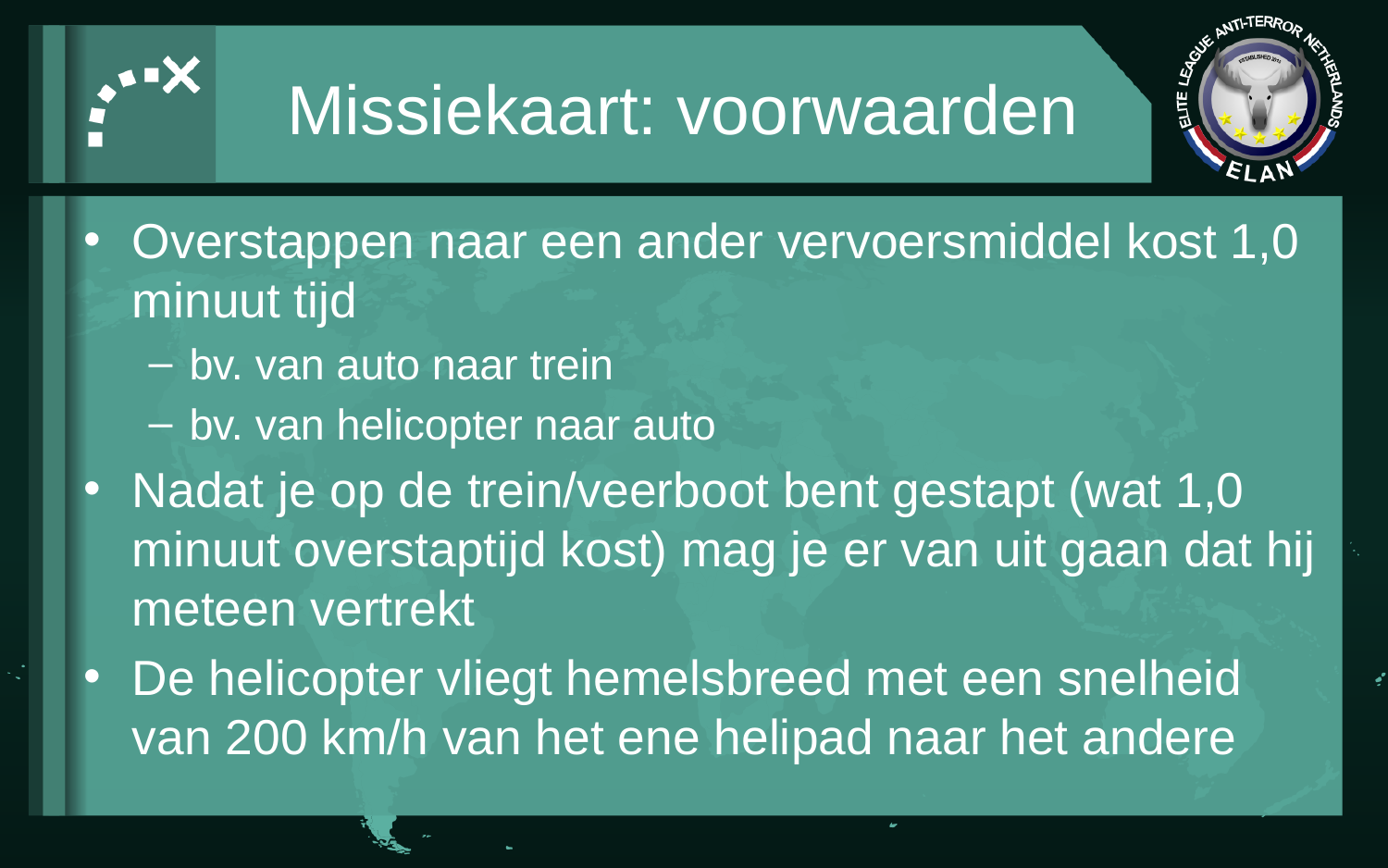

# Missiekaart: voorwaarden
Overstappen naar een ander vervoersmiddel kost 1,0 minuut tijd
bv. van auto naar trein
bv. van helicopter naar auto
Nadat je op de trein/veerboot bent gestapt (wat 1,0 minuut overstaptijd kost) mag je er van uit gaan dat hij meteen vertrekt
De helicopter vliegt hemelsbreed met een snelheid van 200 km/h van het ene helipad naar het andere